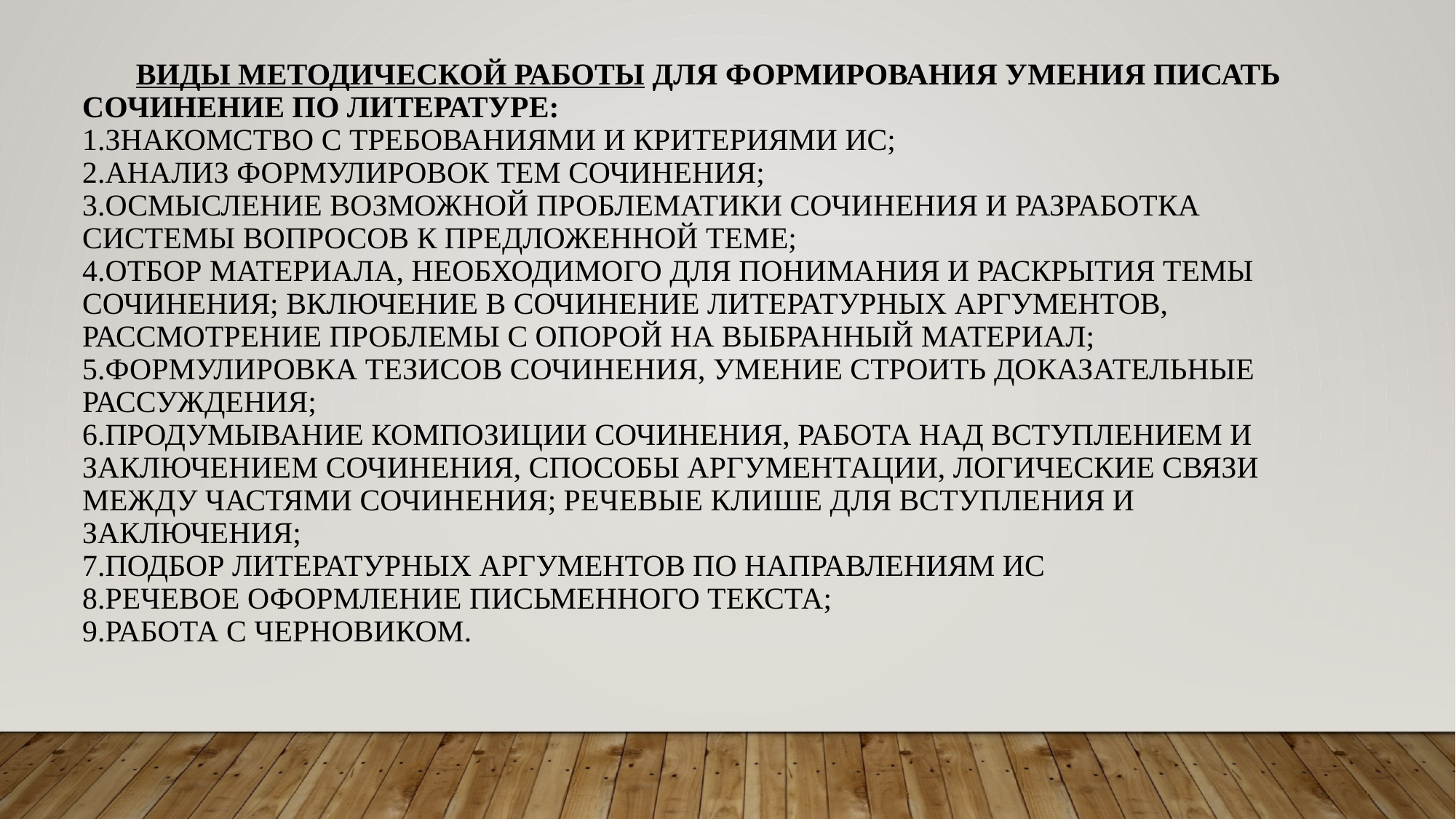

Виды методической работы для формирования умения писать сочинение по литературе:
1.знакомство с требованиями и критериями ИС;
2.анализ формулировок тем сочинения;
3.осмысление возможной проблематики сочинения и разработка системы вопросов к предложенной теме;
4.отбор материала, необходимого для понимания и раскрытия темы сочинения; включение в сочинение литературных аргументов, рассмотрение проблемы с опорой на выбранный материал;
5.формулировка тезисов сочинения, умение строить доказательные рассуждения;
6.продумывание композиции сочинения, работа над вступлением и заключением сочинения, способы аргументации, логические связи между частями сочинения; речевые клише для вступления и заключения;
7.подбор литературных аргументов по направлениям ИС
8.речевое оформление письменного текста;
9.работа с черновиком.